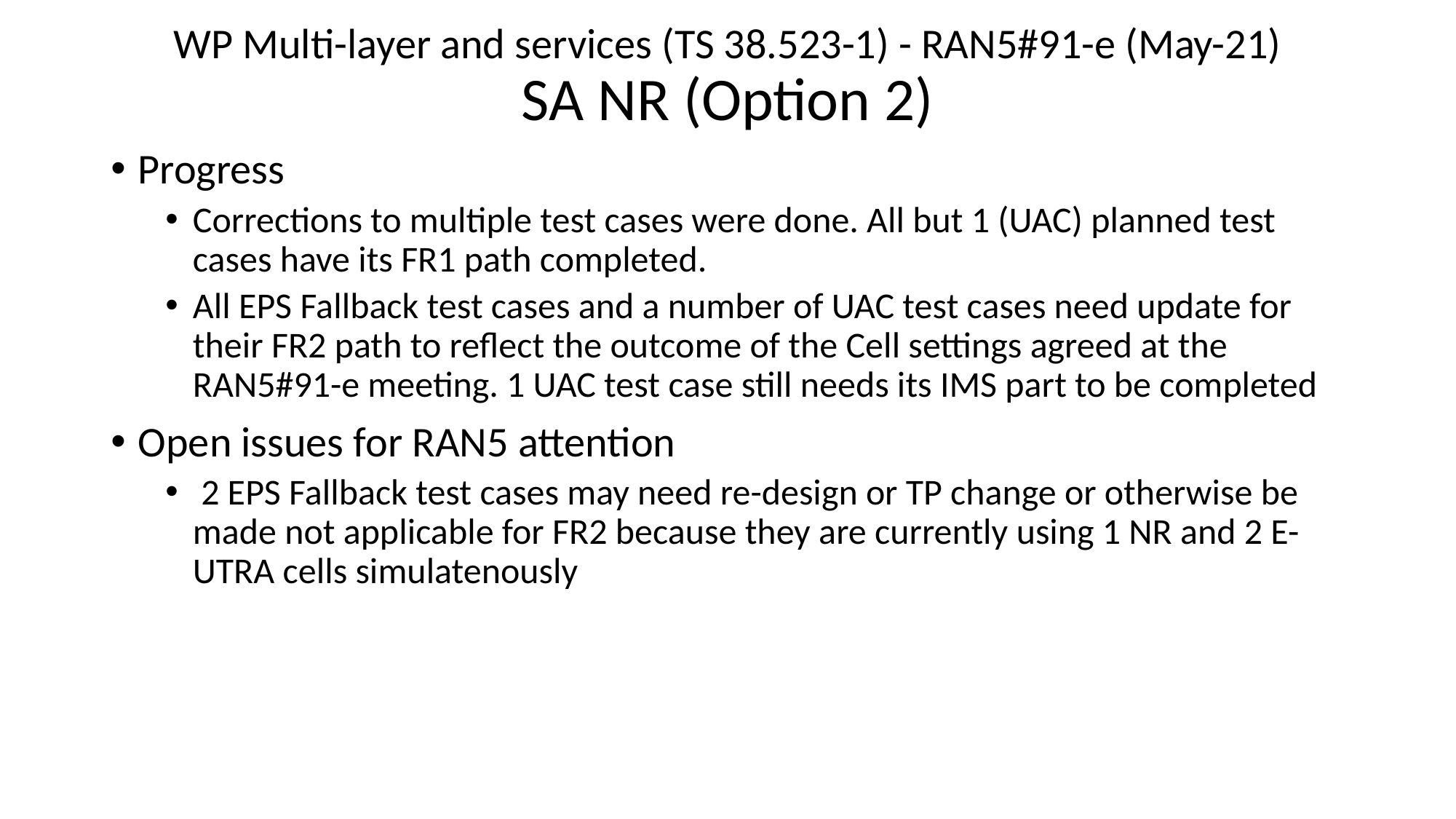

# WP Multi-layer and services (TS 38.523-1) - RAN5#91-e (May-21) SA NR (Option 2)
Progress
Corrections to multiple test cases were done. All but 1 (UAC) planned test cases have its FR1 path completed.
All EPS Fallback test cases and a number of UAC test cases need update for their FR2 path to reflect the outcome of the Cell settings agreed at the RAN5#91-e meeting. 1 UAC test case still needs its IMS part to be completed
Open issues for RAN5 attention
 2 EPS Fallback test cases may need re-design or TP change or otherwise be made not applicable for FR2 because they are currently using 1 NR and 2 E-UTRA cells simulatenously